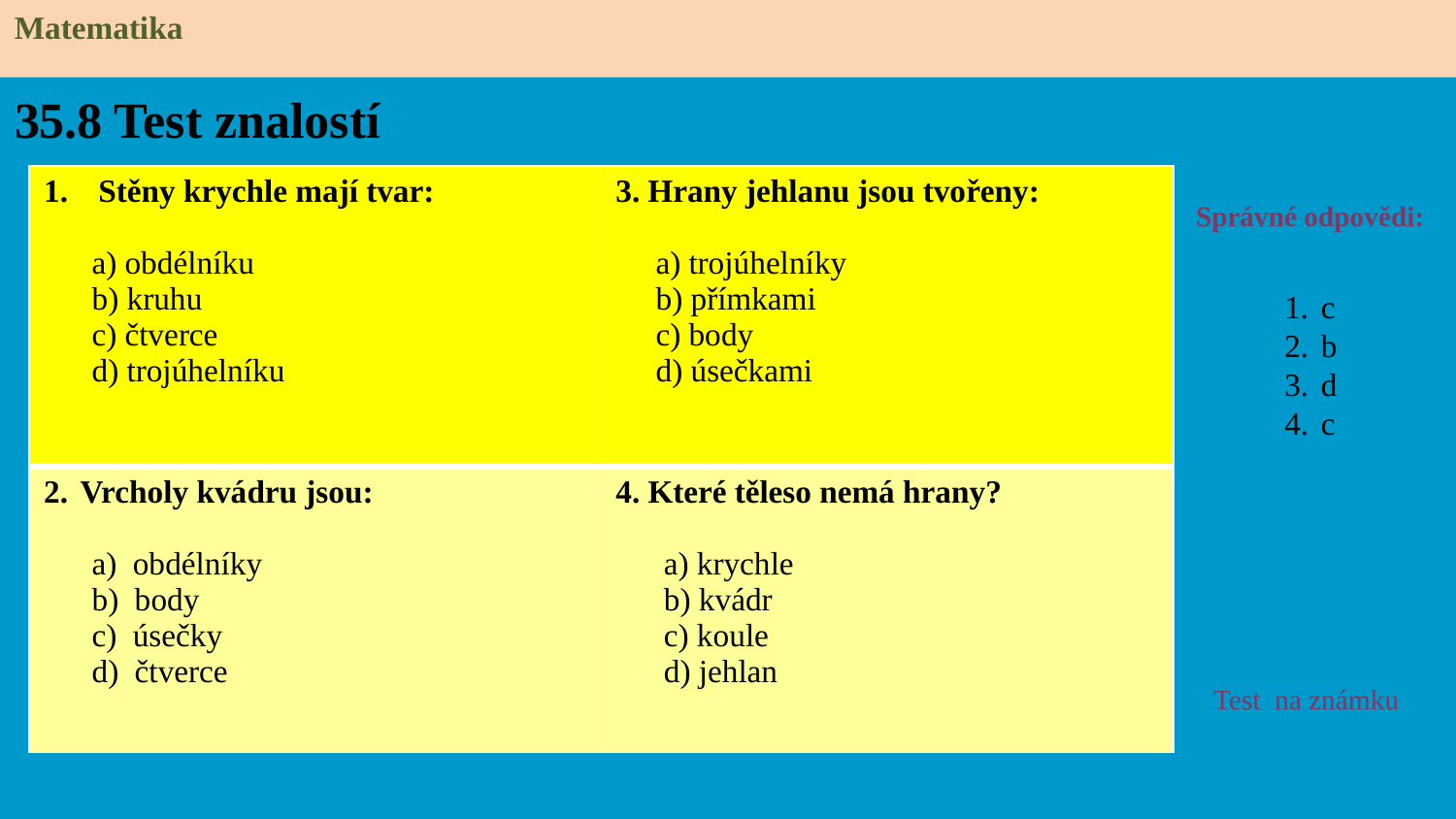

Matematika

# 35.8 Test znalostí
| Stěny krychle mají tvar: a) obdélníku b) kruhu c) čtverce d) trojúhelníku | 3. Hrany jehlanu jsou tvořeny: a) trojúhelníky b) přímkami c) body d) úsečkami |
| --- | --- |
| Vrcholy kvádru jsou: a) obdélníky b) body c) úsečky d) čtverce | 4. Které těleso nemá hrany? a) krychle b) kvádr c) koule d) jehlan |
Správné odpovědi:

c
b
d
c

Test  na známku